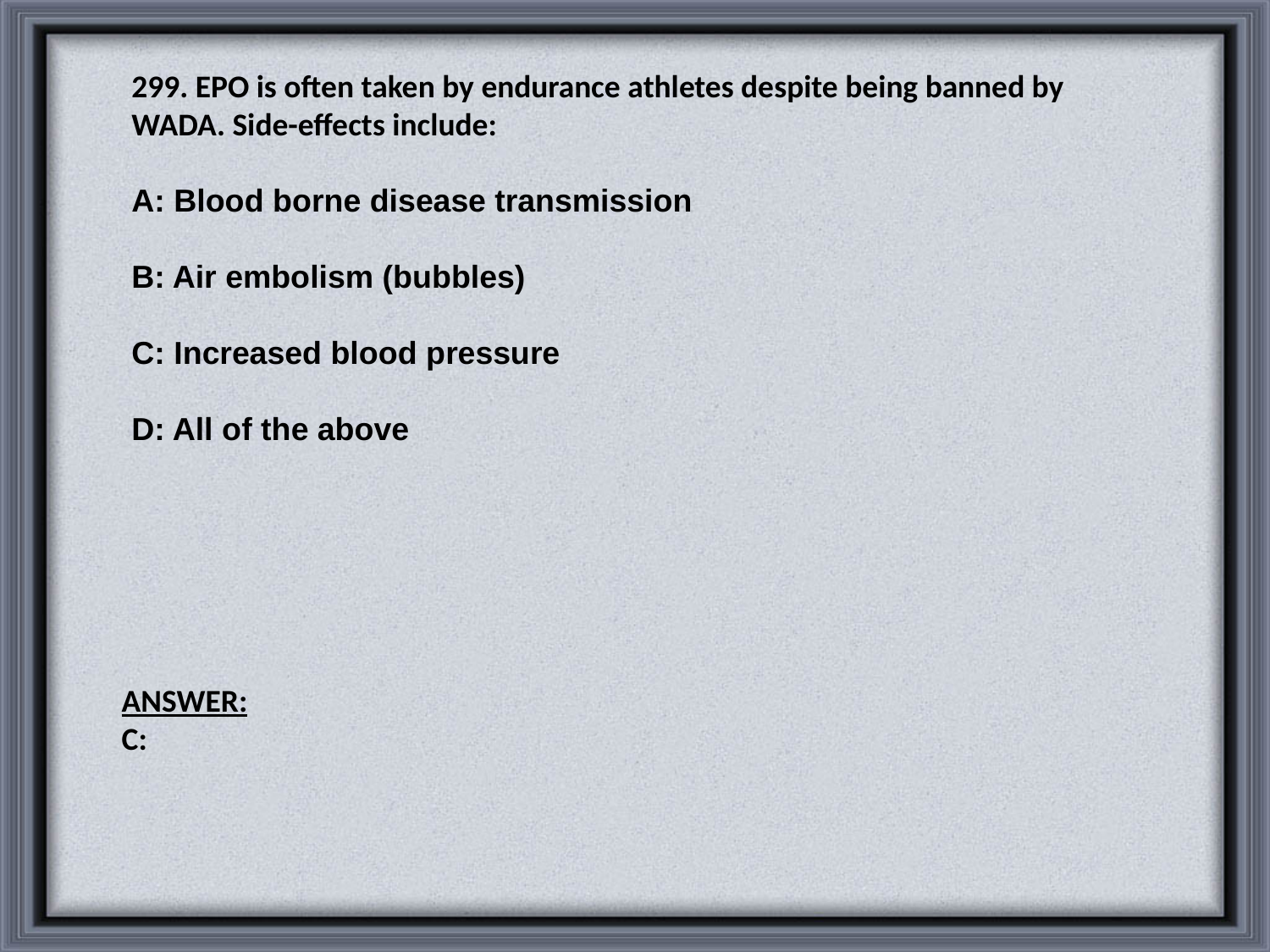

299. EPO is often taken by endurance athletes despite being banned by WADA. Side-effects include:

A: Blood borne disease transmission

B: Air embolism (bubbles)

C: Increased blood pressure

D: All of the above

ANSWER:
C: